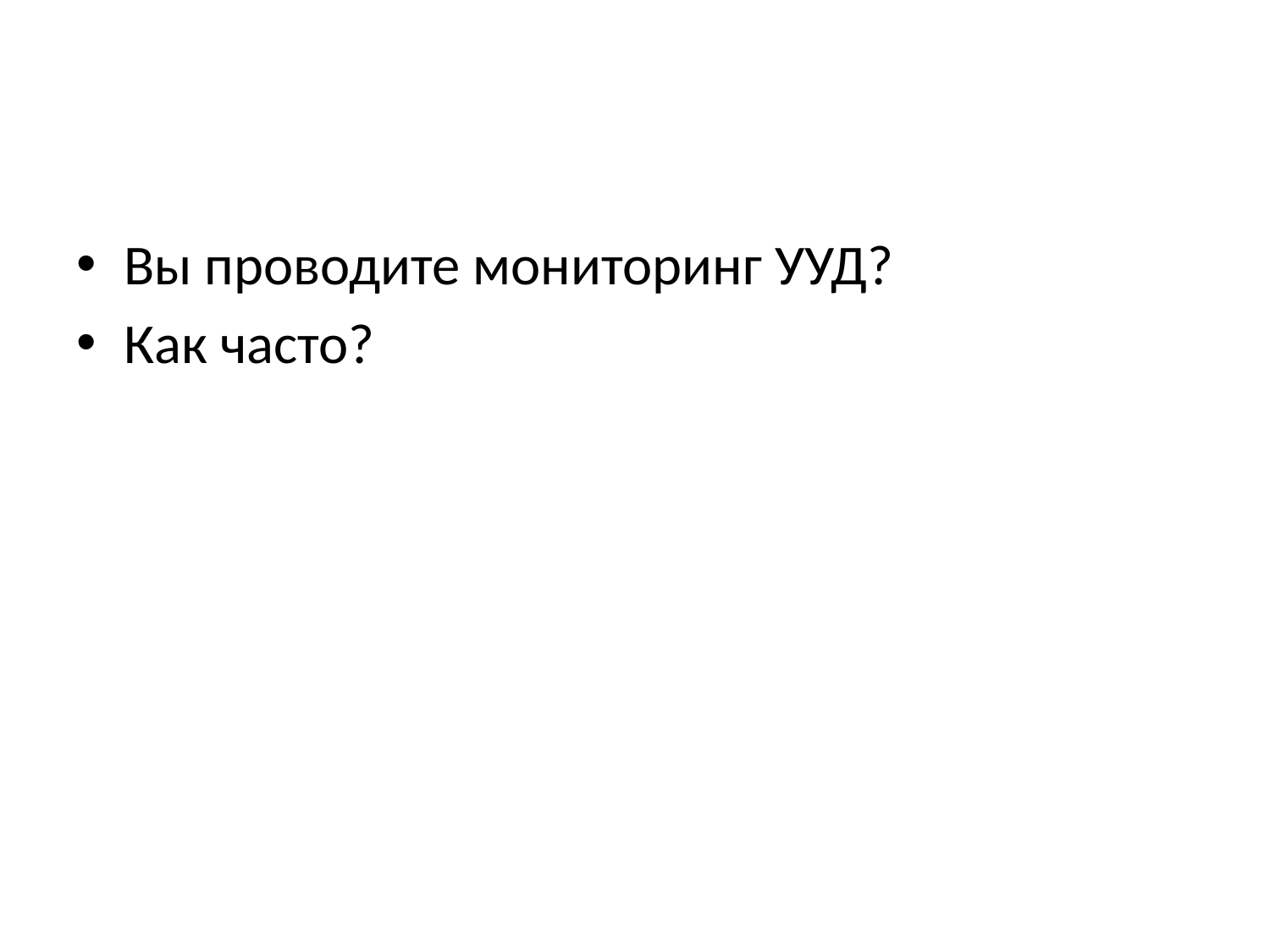

#
Вы проводите мониторинг УУД?
Как часто?